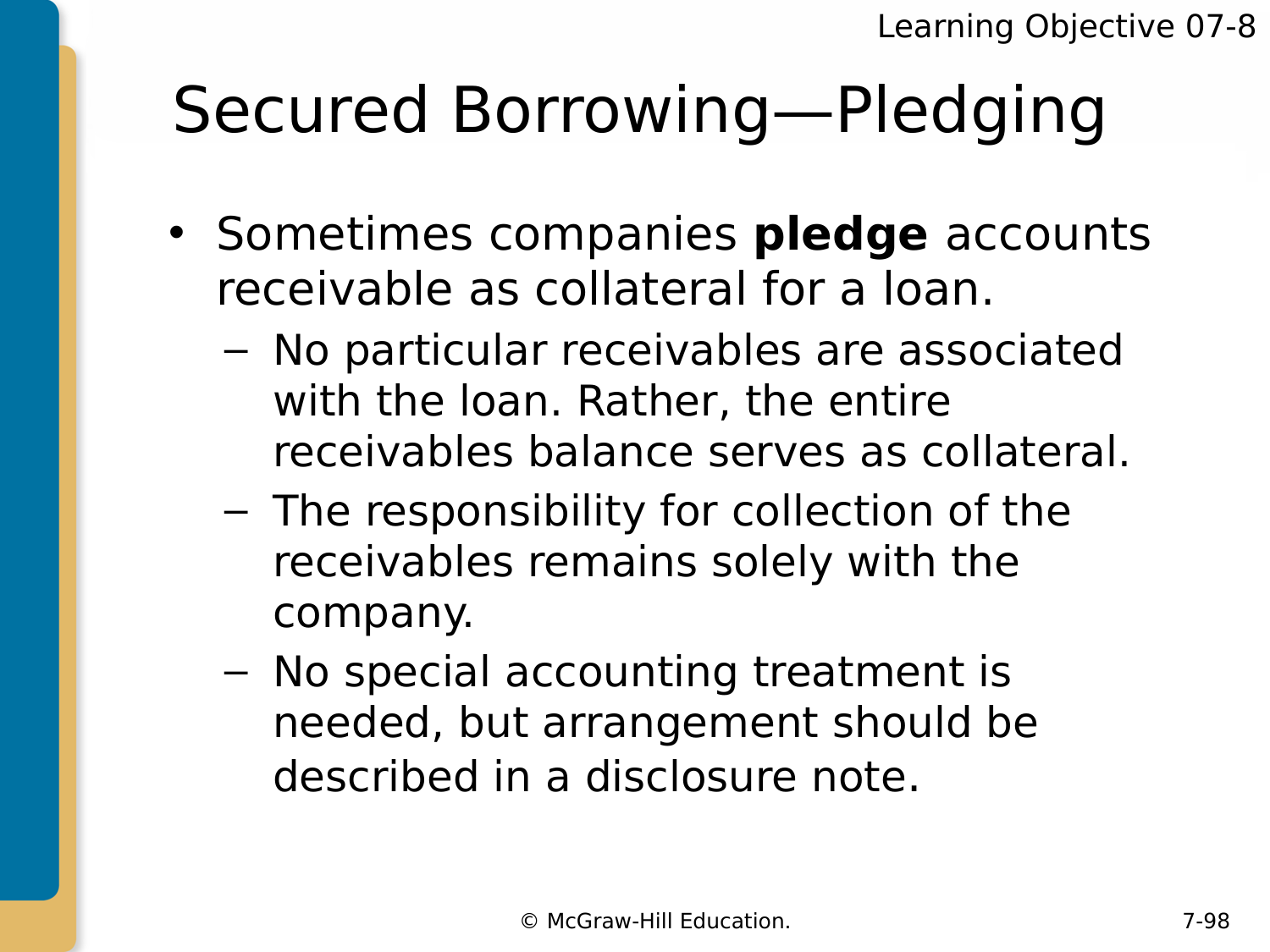

Learning Objective 07-8
# Secured Borrowing—Pledging
Sometimes companies pledge accounts receivable as collateral for a loan.
No particular receivables are associated with the loan. Rather, the entire receivables balance serves as collateral.
The responsibility for collection of the receivables remains solely with the company.
No special accounting treatment is needed, but arrangement should be described in a disclosure note.